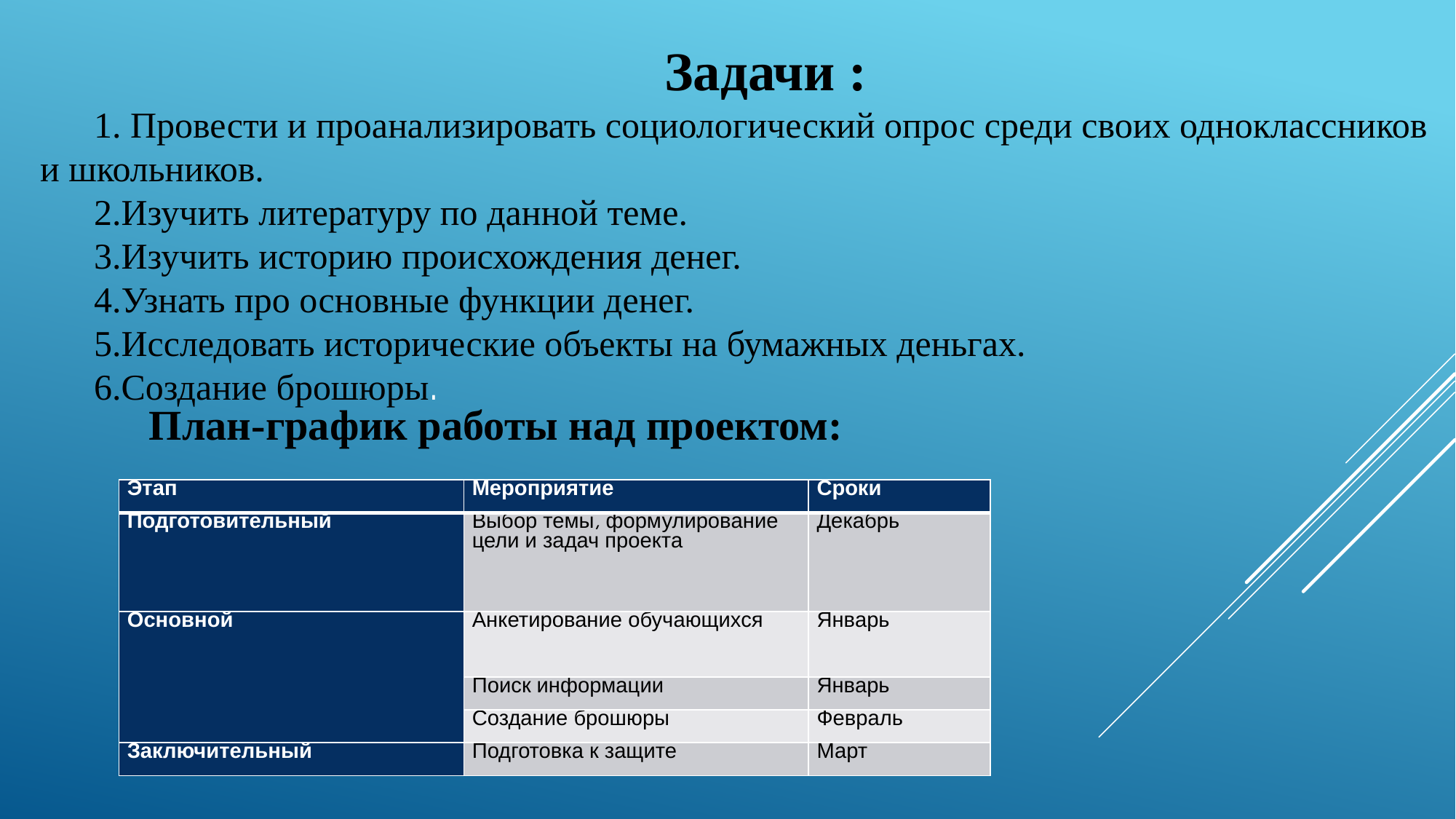

Задачи :
1. Провести и проанализировать социологический опрос среди своих одноклассников и школьников.
2.Изучить литературу по данной теме.
3.Изучить историю происхождения денег.
4.Узнать про основные функции денег.
5.Исследовать исторические объекты на бумажных деньгах.
6.Создание брошюры.

План-график работы над проектом:
| Этап | Мероприятие | Сроки |
| --- | --- | --- |
| Подготовительный | Выбор темы, формулирование цели и задач проекта | Декабрь |
| Основной | Анкетирование обучающихся | Январь |
|  | Поиск информации | Январь |
|  | Создание брошюры | Февраль |
| Заключительный | Подготовка к защите | Март |